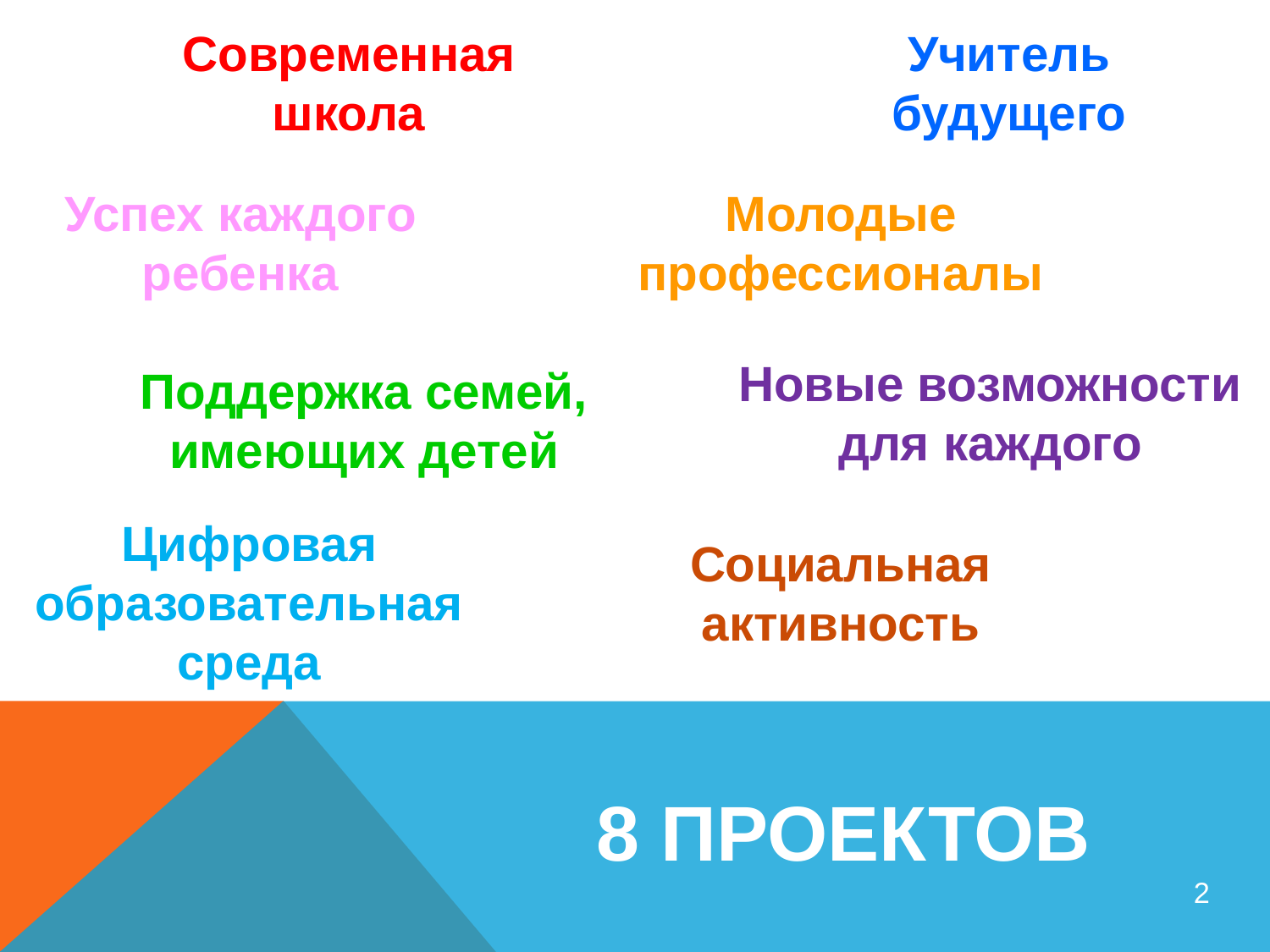

Современная школа
Учитель будущего
Успех каждого ребенка
Молодые профессионалы
Новые возможности
для каждого
Поддержка семей, имеющих детей
Цифровая образовательная среда
Социальная активность
8 ПРОЕКТОВ
2